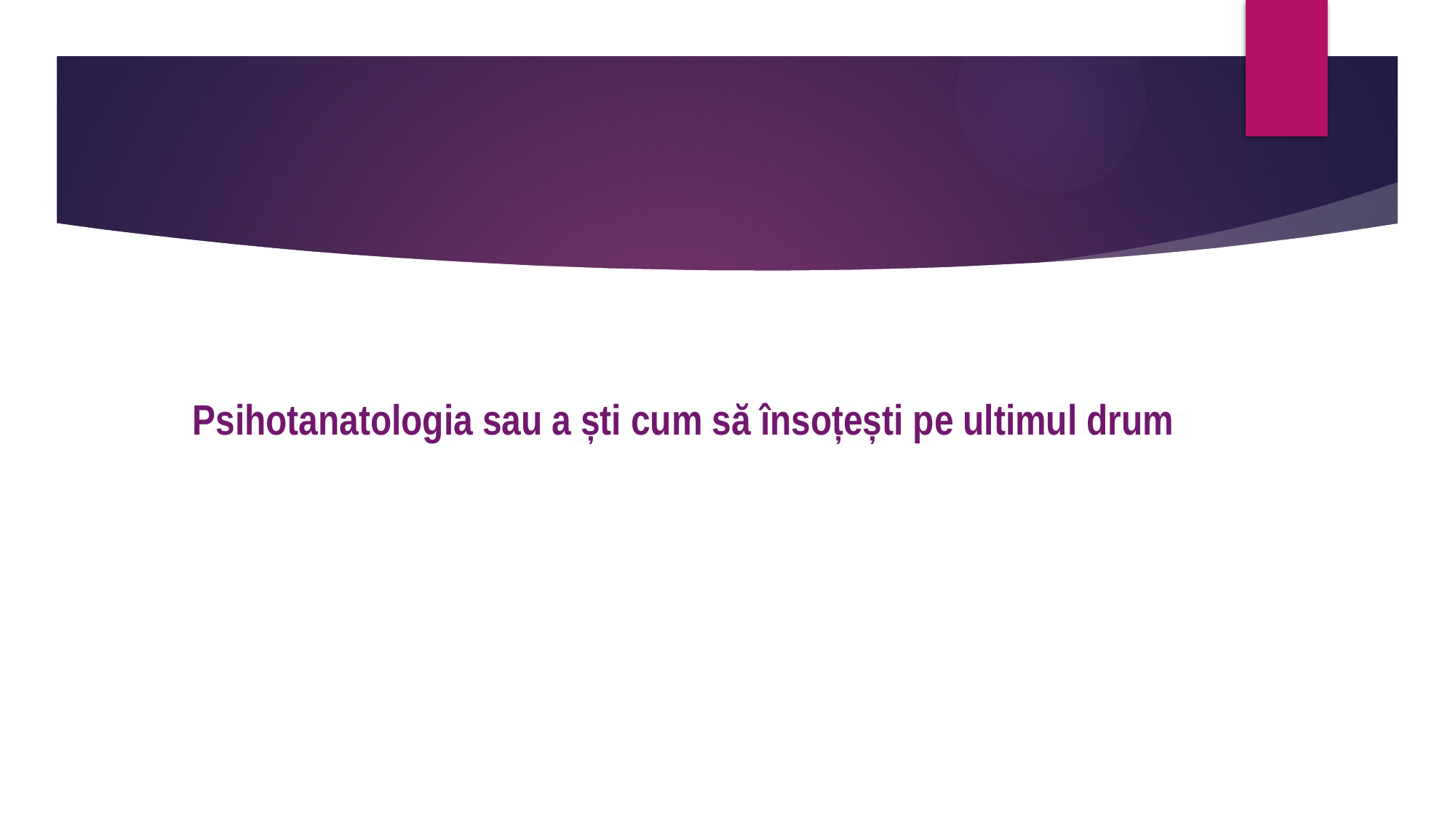

Psihotanatologia sau a ști cum să însoțești pe ultimul drum